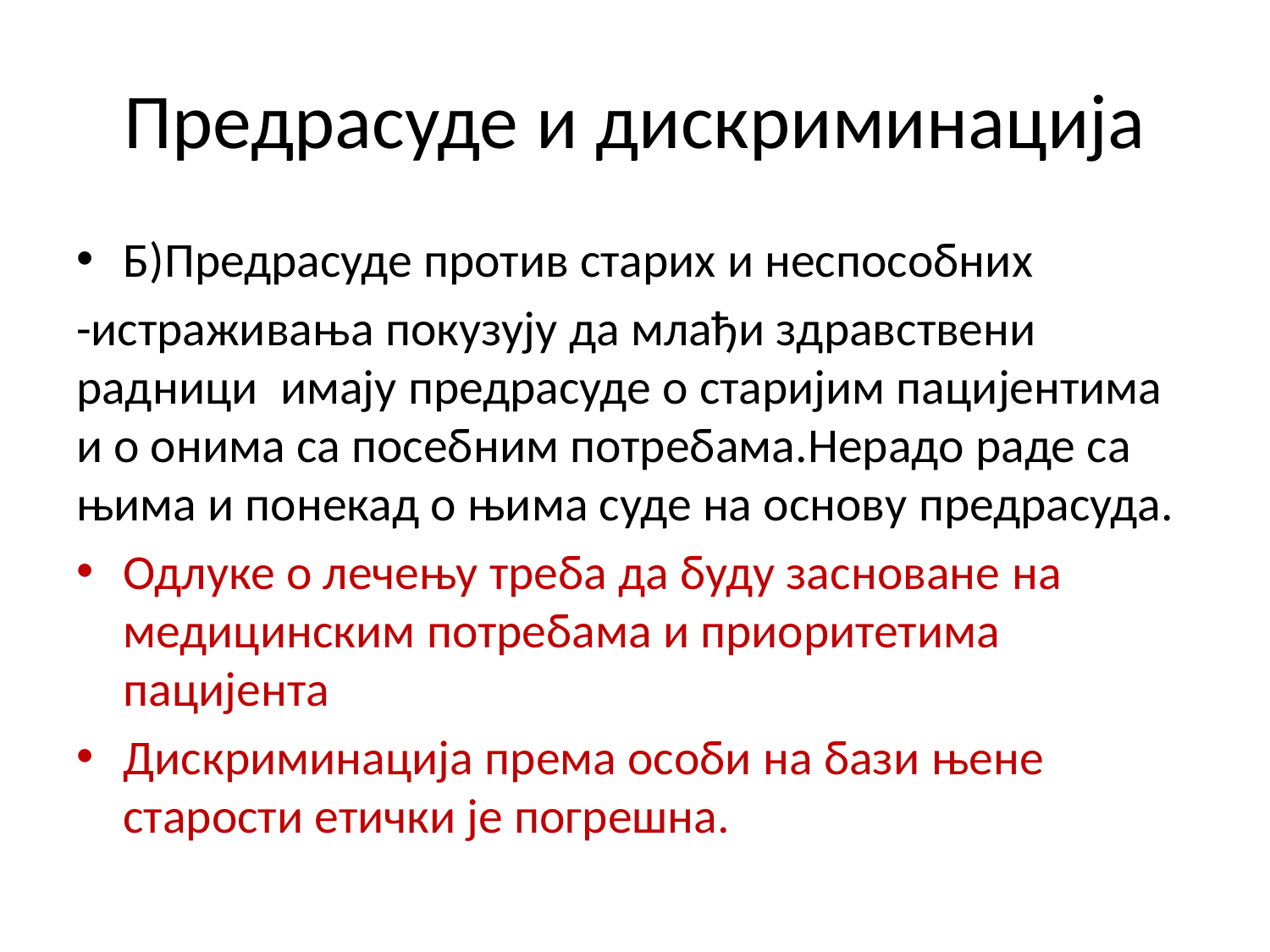

# Предрасуде и дискриминација
Б)Предрасуде против старих и неспособних
-истраживања покузују да млађи здравствени радници  имају предрасуде о старијим пацијентима и о онима са посебним потребама.Нерадо раде са њима и понекад о њима суде на основу предрасуда.
Одлуке о лечењу треба да буду засноване на медицинским потребама и приоритетима пацијента
Дискриминација према особи на бази њене старости етички је погрешна.